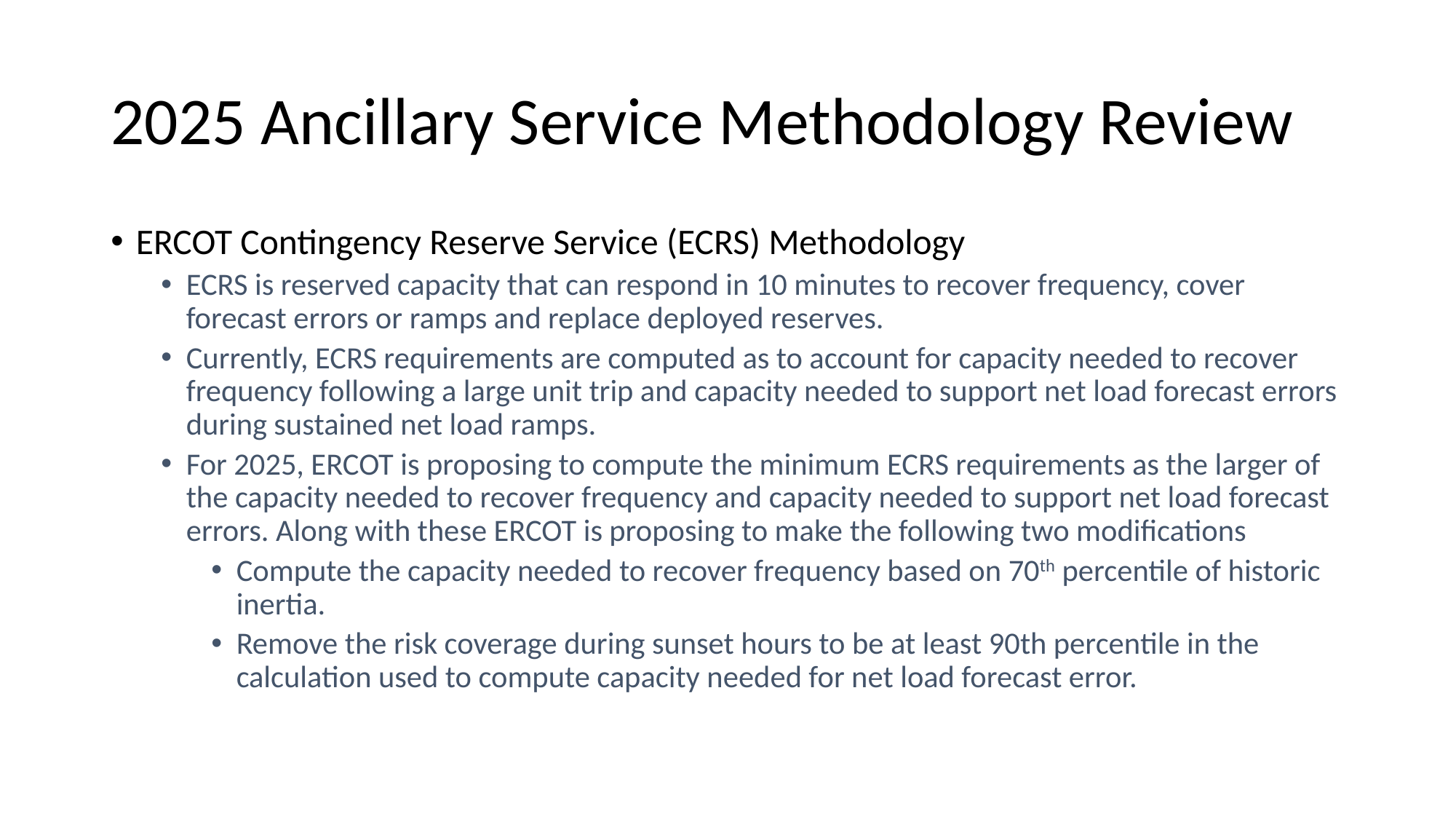

# 2025 Ancillary Service Methodology Review
ERCOT Contingency Reserve Service (ECRS) Methodology
ECRS is reserved capacity that can respond in 10 minutes to recover frequency, cover forecast errors or ramps and replace deployed reserves.
Currently, ECRS requirements are computed as to account for capacity needed to recover frequency following a large unit trip and capacity needed to support net load forecast errors during sustained net load ramps.
For 2025, ERCOT is proposing to compute the minimum ECRS requirements as the larger of the capacity needed to recover frequency and capacity needed to support net load forecast errors. Along with these ERCOT is proposing to make the following two modifications
Compute the capacity needed to recover frequency based on 70th percentile of historic inertia.
Remove the risk coverage during sunset hours to be at least 90th percentile in the calculation used to compute capacity needed for net load forecast error.